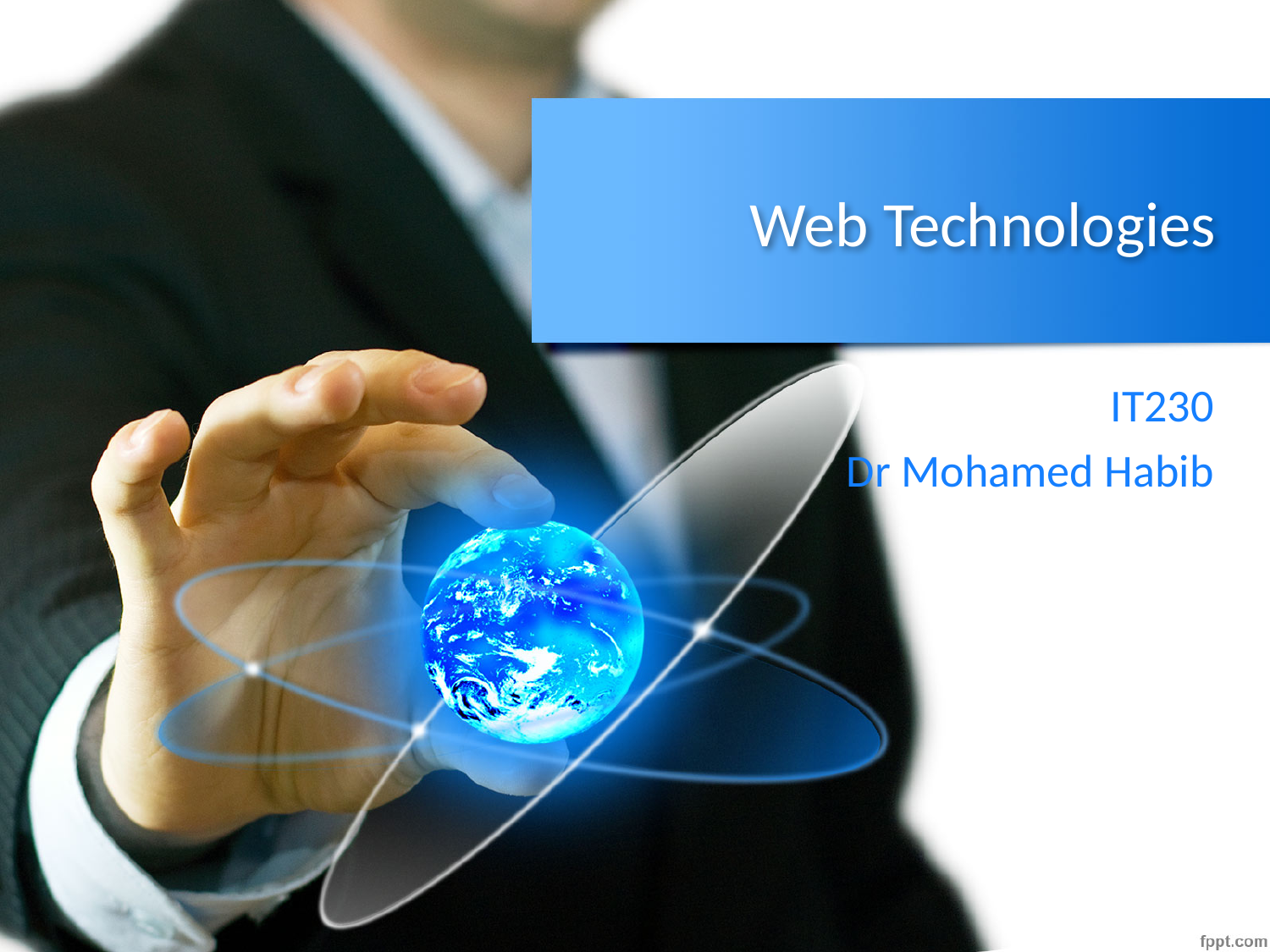

# Web Technologies
IT230
Dr Mohamed Habib